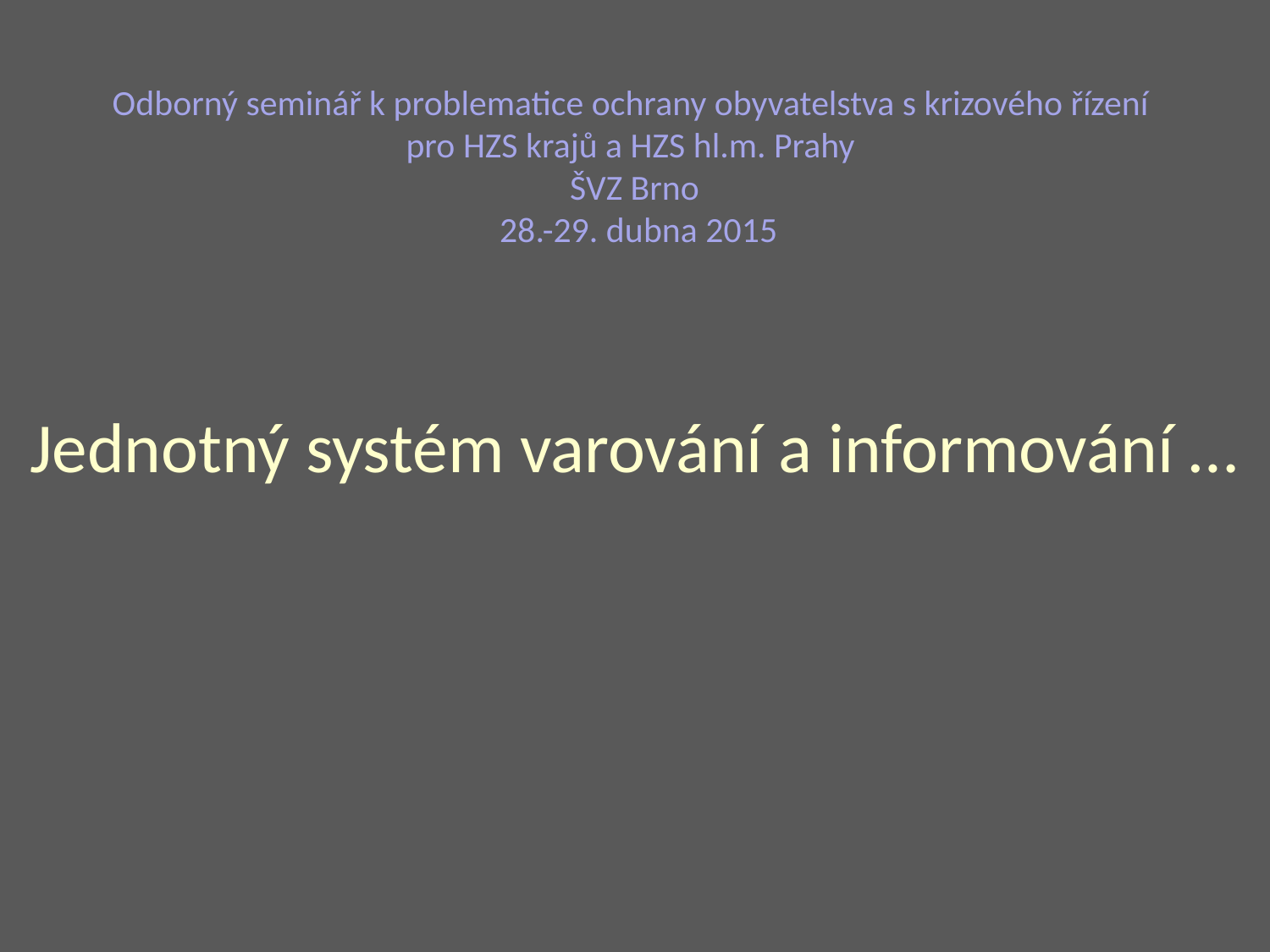

# Odborný seminář k problematice ochrany obyvatelstva s krizového řízení pro HZS krajů a HZS hl.m. Prahy ŠVZ Brno 28.-29. dubna 2015
Jednotný systém varování a informování …